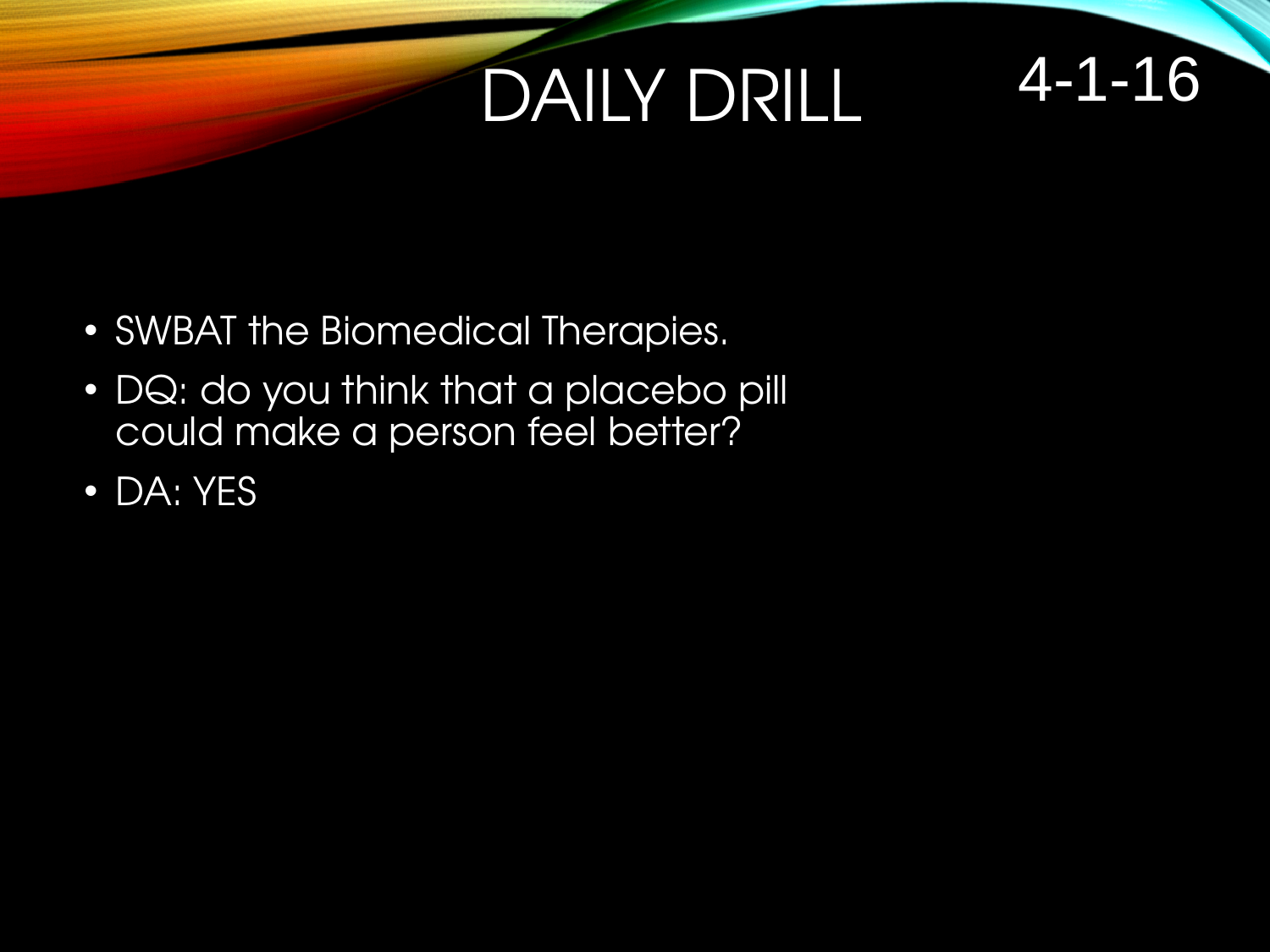

# Daily drill
4-1-16
SWBAT the Biomedical Therapies.
DQ: do you think that a placebo pill could make a person feel better?
DA: YES